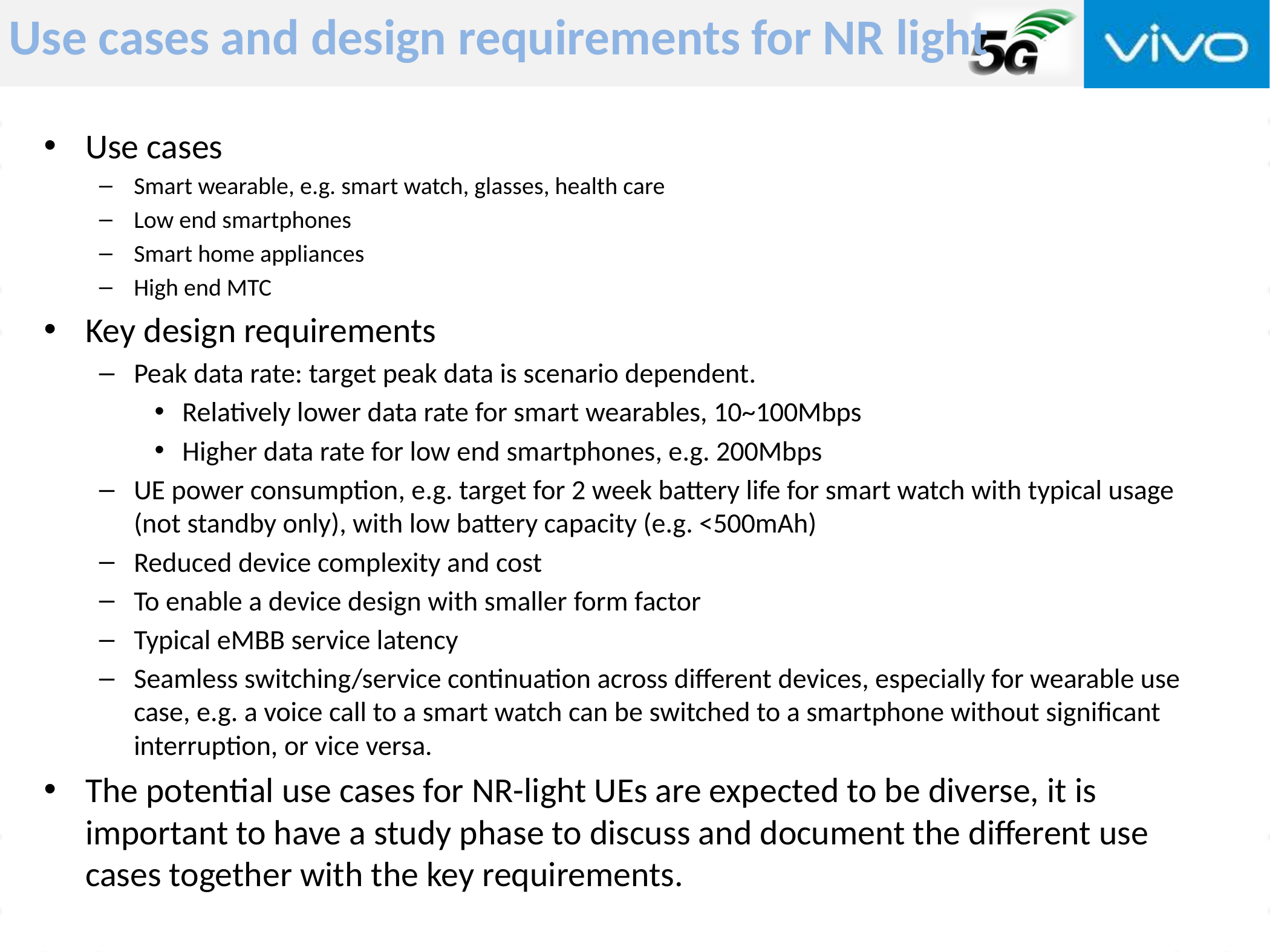

# Use cases and design requirements for NR light
Use cases
Smart wearable, e.g. smart watch, glasses, health care
Low end smartphones
Smart home appliances
High end MTC
Key design requirements
Peak data rate: target peak data is scenario dependent.
Relatively lower data rate for smart wearables, 10~100Mbps
Higher data rate for low end smartphones, e.g. 200Mbps
UE power consumption, e.g. target for 2 week battery life for smart watch with typical usage (not standby only), with low battery capacity (e.g. <500mAh)
Reduced device complexity and cost
To enable a device design with smaller form factor
Typical eMBB service latency
Seamless switching/service continuation across different devices, especially for wearable use case, e.g. a voice call to a smart watch can be switched to a smartphone without significant interruption, or vice versa.
The potential use cases for NR-light UEs are expected to be diverse, it is important to have a study phase to discuss and document the different use cases together with the key requirements.